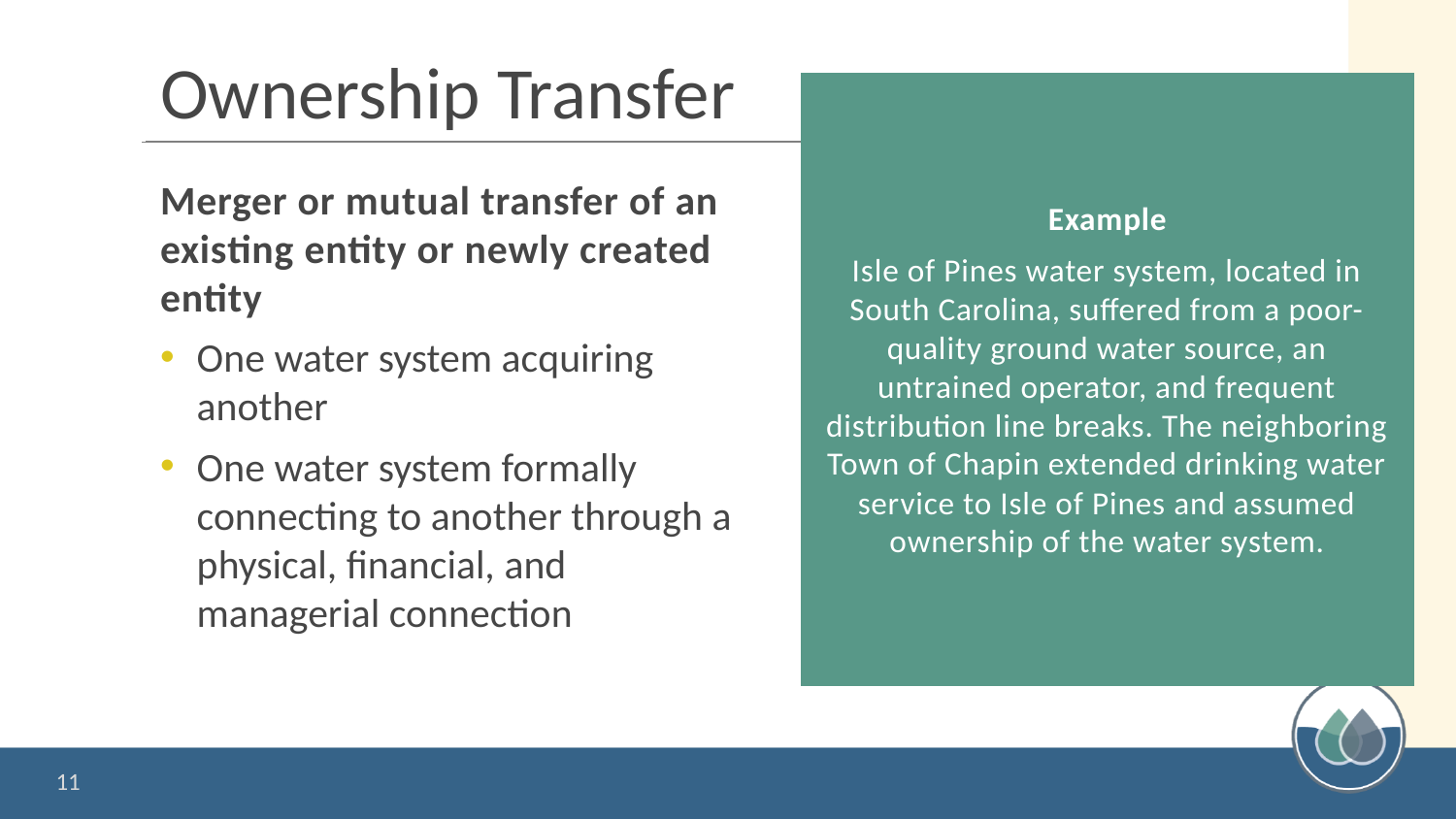

# Ownership Transfer
Example
Isle of Pines water system, located in South Carolina, suffered from a poor-quality ground water source, an untrained operator, and frequent distribution line breaks. The neighboring Town of Chapin extended drinking water service to Isle of Pines and assumed ownership of the water system.
Merger or mutual transfer of an existing entity or newly created entity
One water system acquiring another
One water system formally connecting to another through a physical, financial, and managerial connection

11